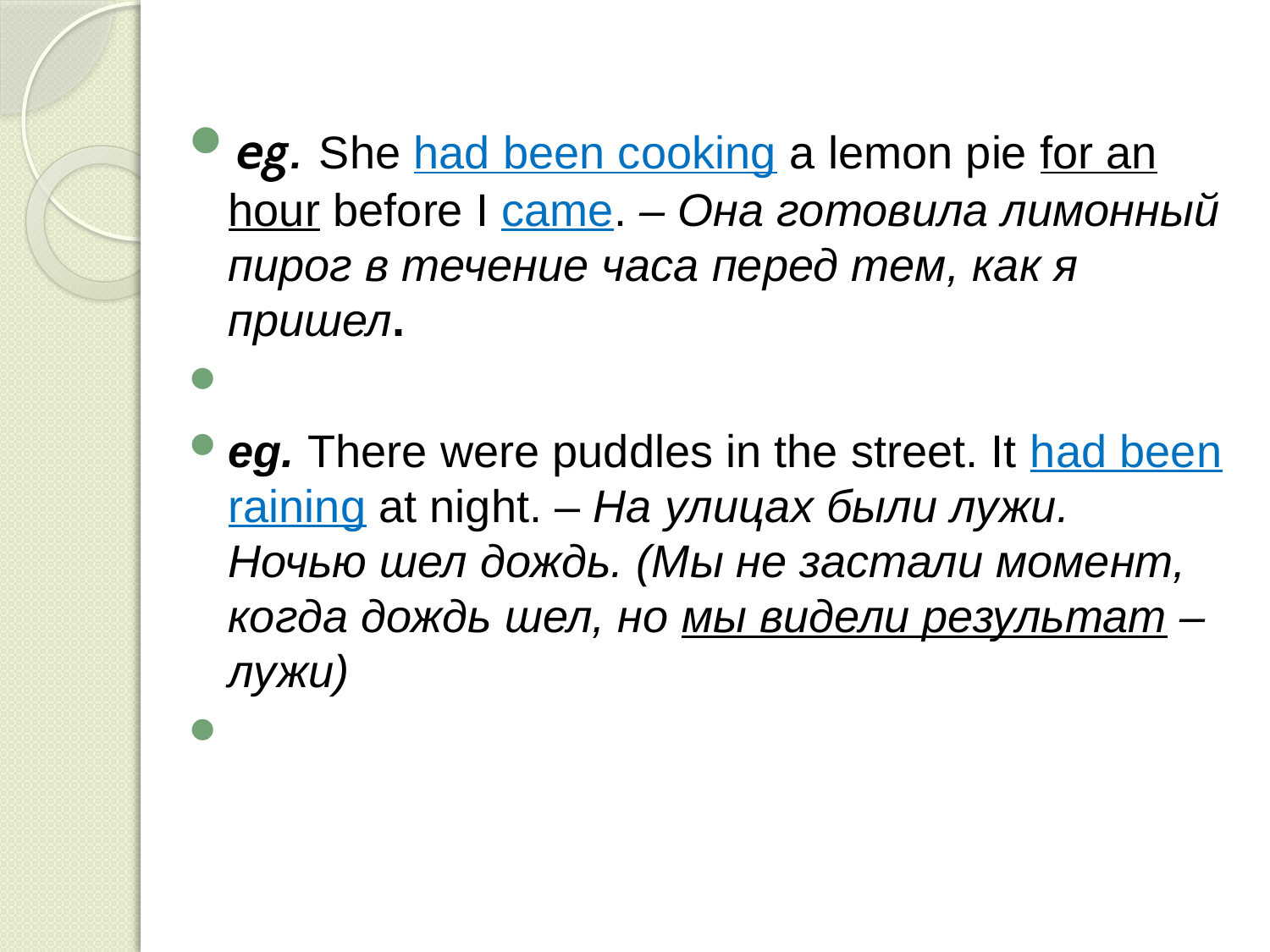

eg. She had been cooking a lemon pie for an hour before I came. – Она готовила лимонный пирог в течение часа перед тем, как я пришел.

eg. There were puddles in the street. It had been raining at night. – На улицах были лужи. Ночью шел дождь. (Мы не застали момент, когда дождь шел, но мы видели результат – лужи)